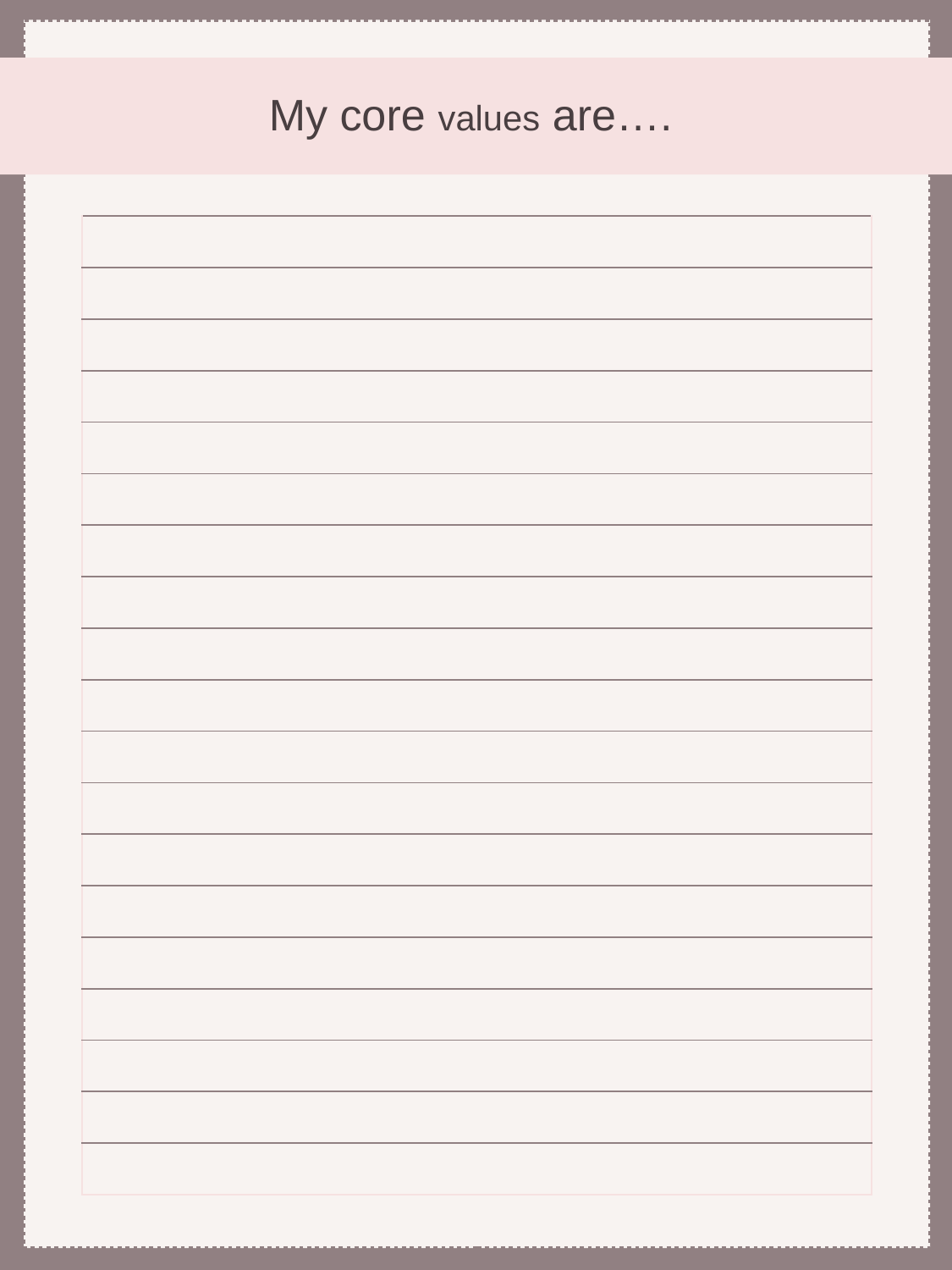

# My core values are….
|  |
| --- |
|  |
|  |
|  |
|  |
|  |
|  |
|  |
|  |
|  |
|  |
|  |
|  |
|  |
|  |
|  |
|  |
|  |
|  |